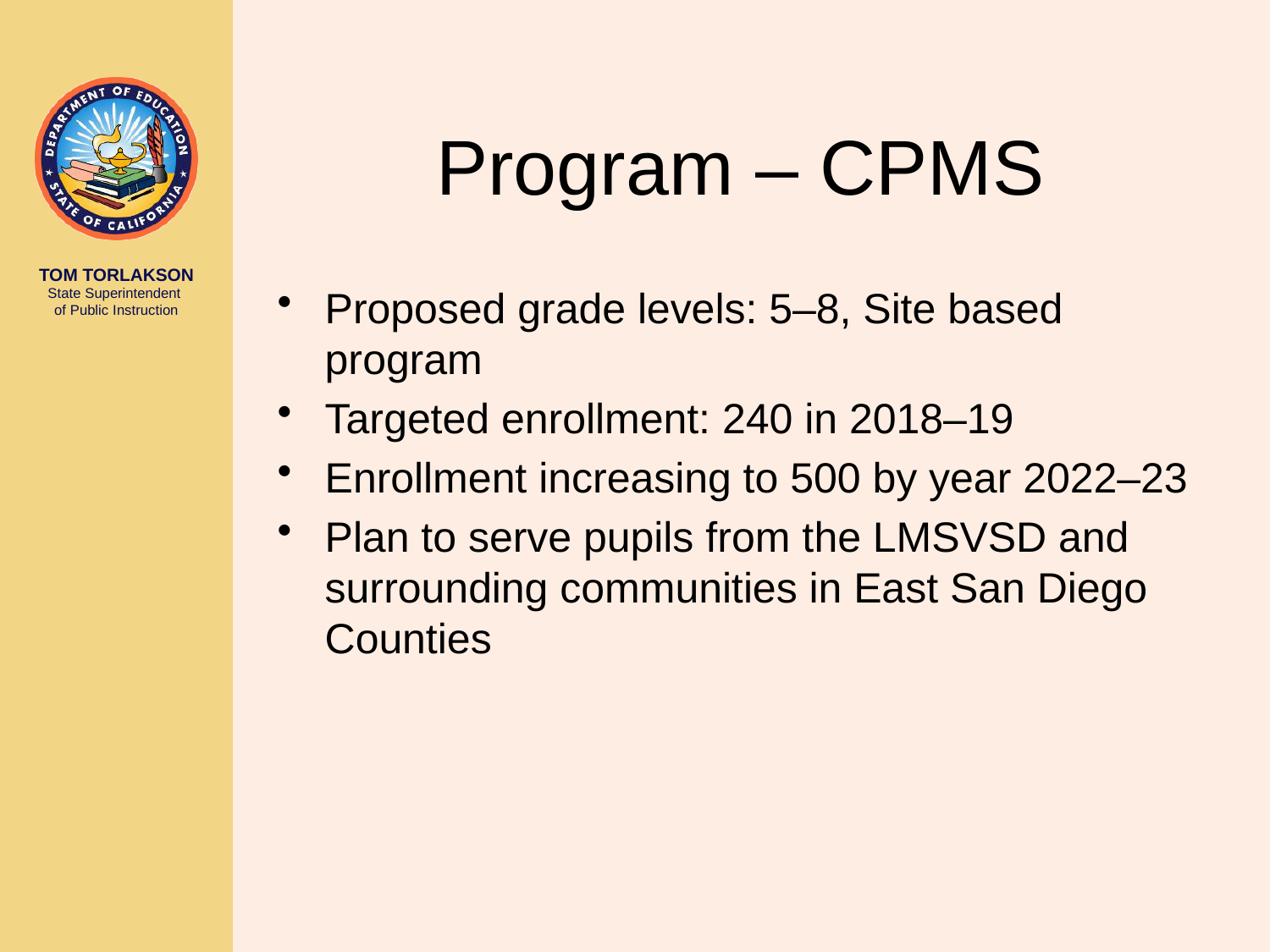

# Program – CPMS
Proposed grade levels: 5–8, Site based program
Targeted enrollment: 240 in 2018–19
Enrollment increasing to 500 by year 2022–23
Plan to serve pupils from the LMSVSD and surrounding communities in East San Diego Counties